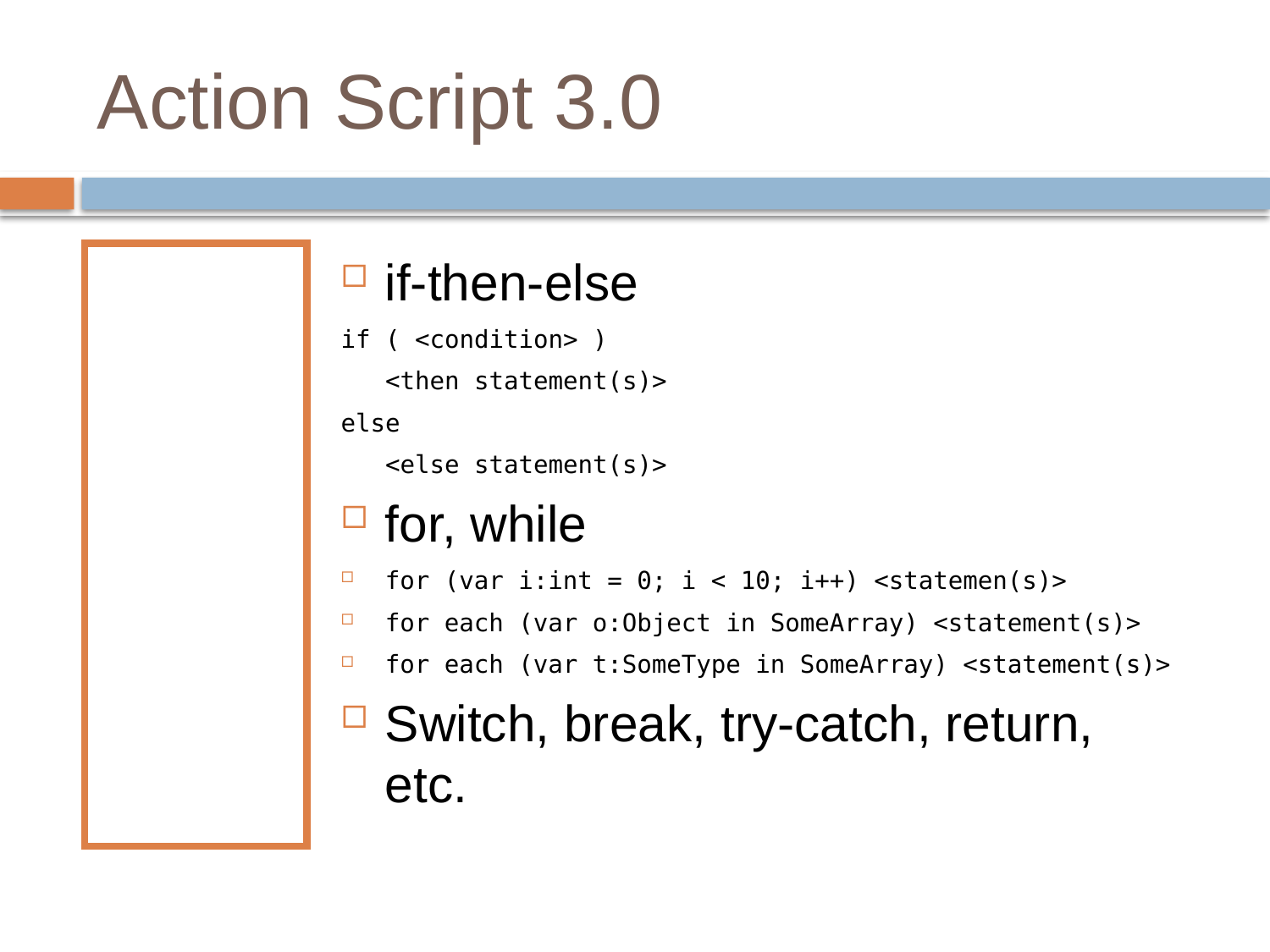

# Action Script 3.0
Basic Statements
if-then-else
if ( <condition> )
   <then statement(s)>
else
   <else statement(s)>
for, while
for (var i:int = 0; i < 10; i++) <statemen(s)>
for each (var o:Object in SomeArray) <statement(s)>
for each (var t:SomeType in SomeArray) <statement(s)>
Switch, break, try-catch, return,  etc.